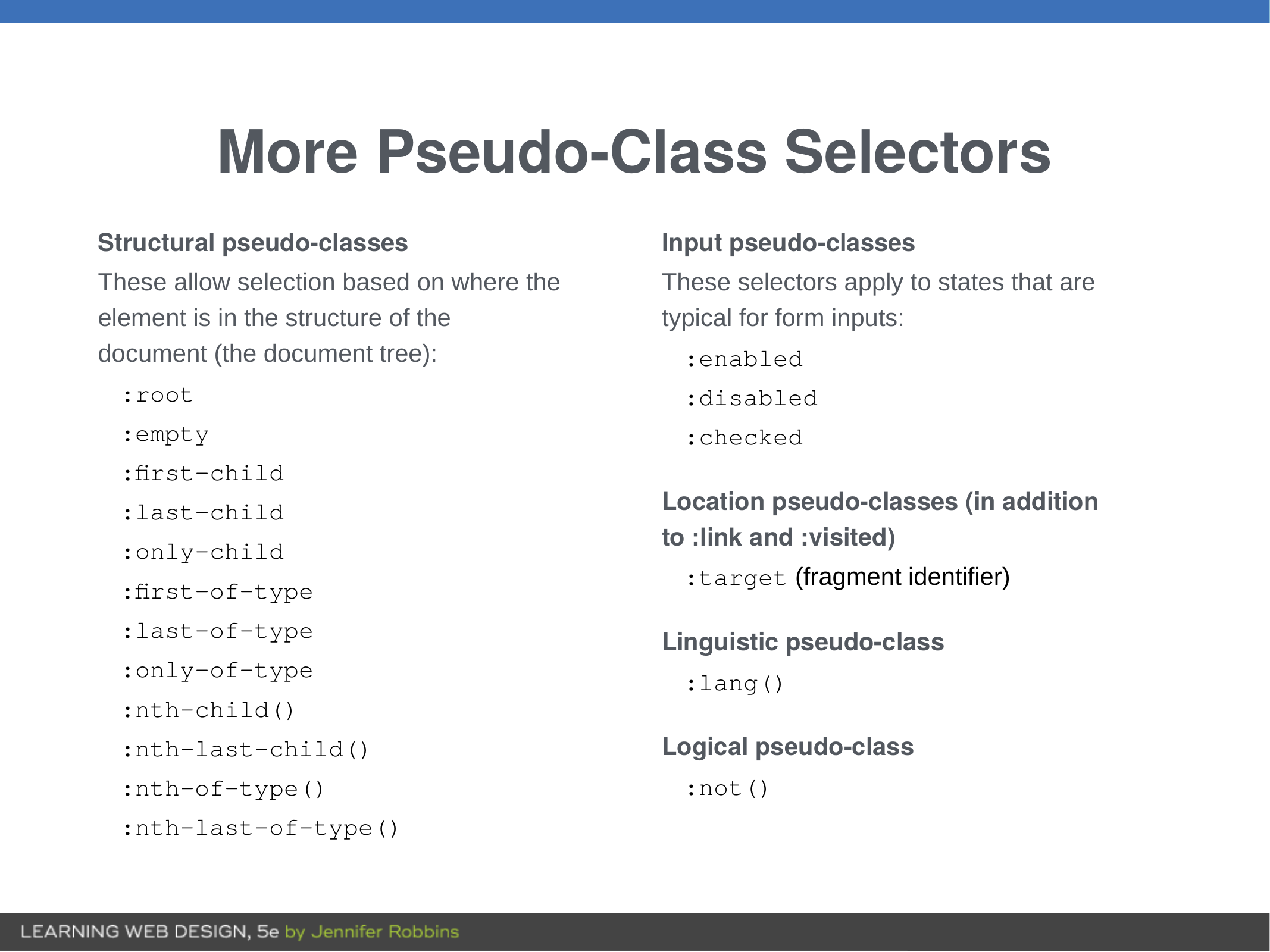

# More Pseudo-Class Selectors
Structural pseudo-classes
These allow selection based on where the element is in the structure of the document (the document tree):
:root
:empty
:first-child
:last-child
:only-child
:first-of-type
:last-of-type
:only-of-type
:nth-child()
:nth-last-child()
:nth-of-type()
:nth-last-of-type()
Input pseudo-classes
These selectors apply to states that are typical for form inputs:
:enabled
:disabled
:checked
Location pseudo-classes (in addition to :link and :visited)
:target (fragment identifier)
Linguistic pseudo-class
:lang()
Logical pseudo-class
:not()